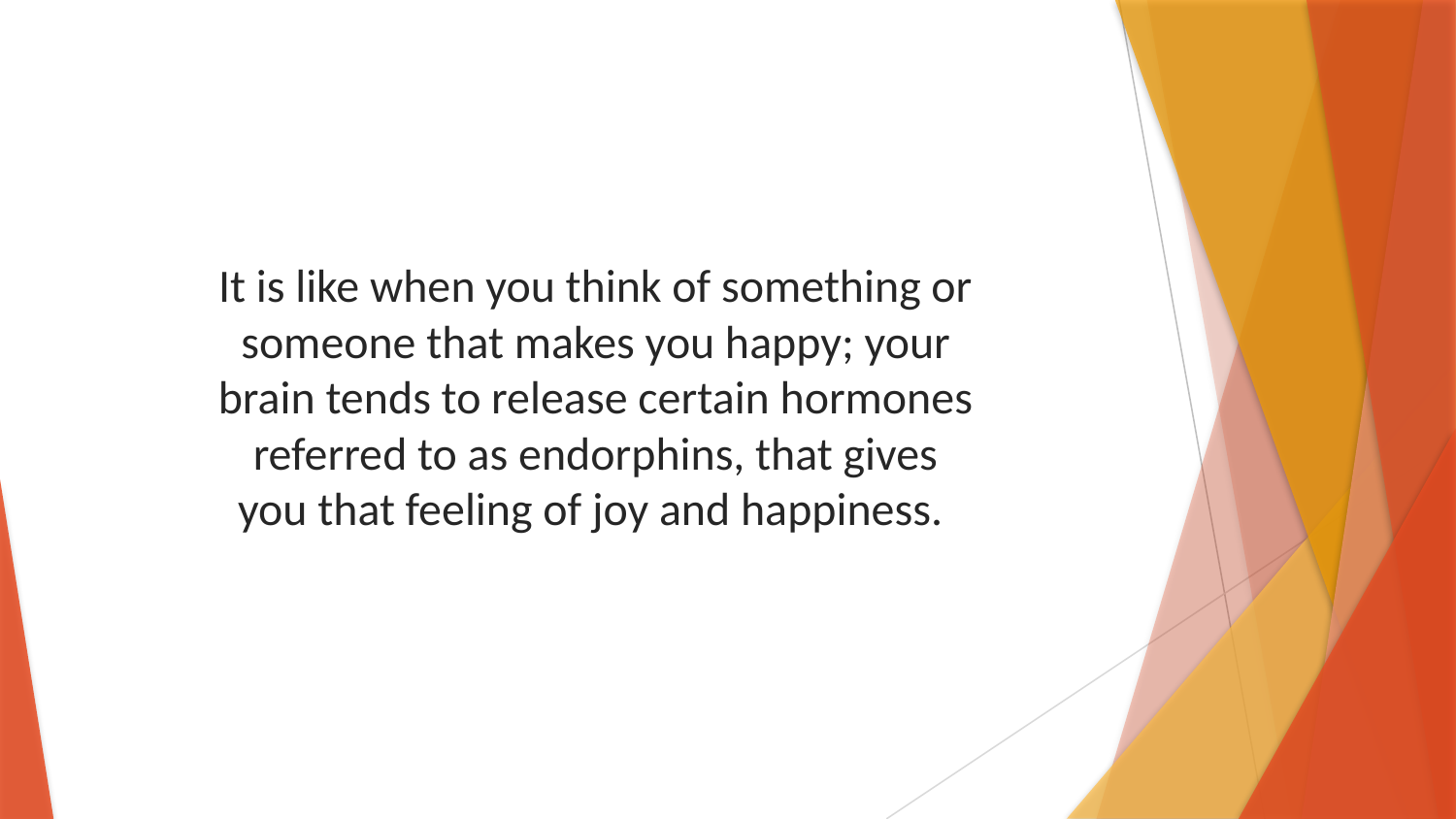

It is like when you think of something or someone that makes you happy; your brain tends to release certain hormones referred to as endorphins, that gives you that feeling of joy and happiness.